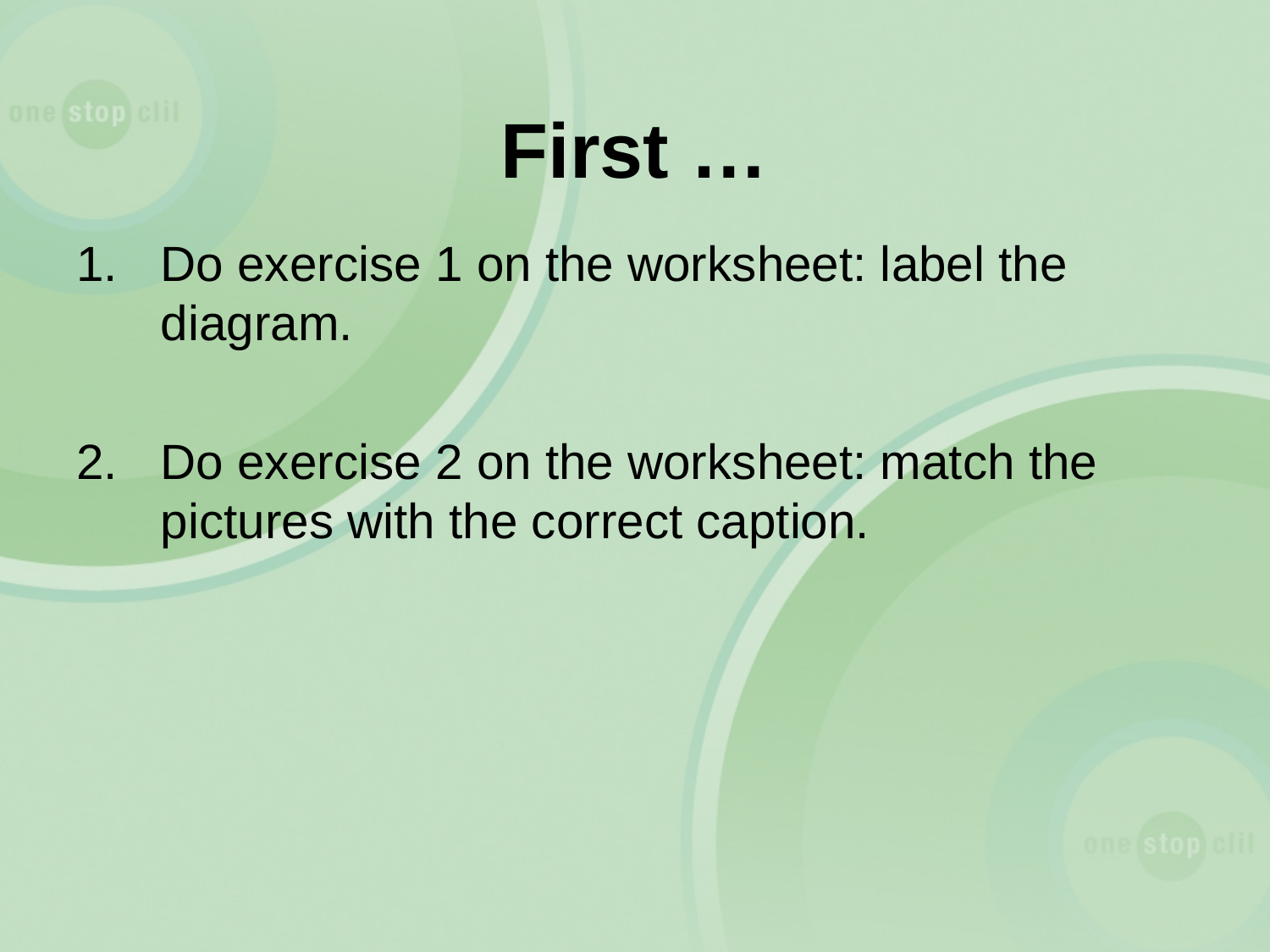

# First …
Do exercise 1 on the worksheet: label the diagram.

2.	Do exercise 2 on the worksheet: match the pictures with the correct caption.